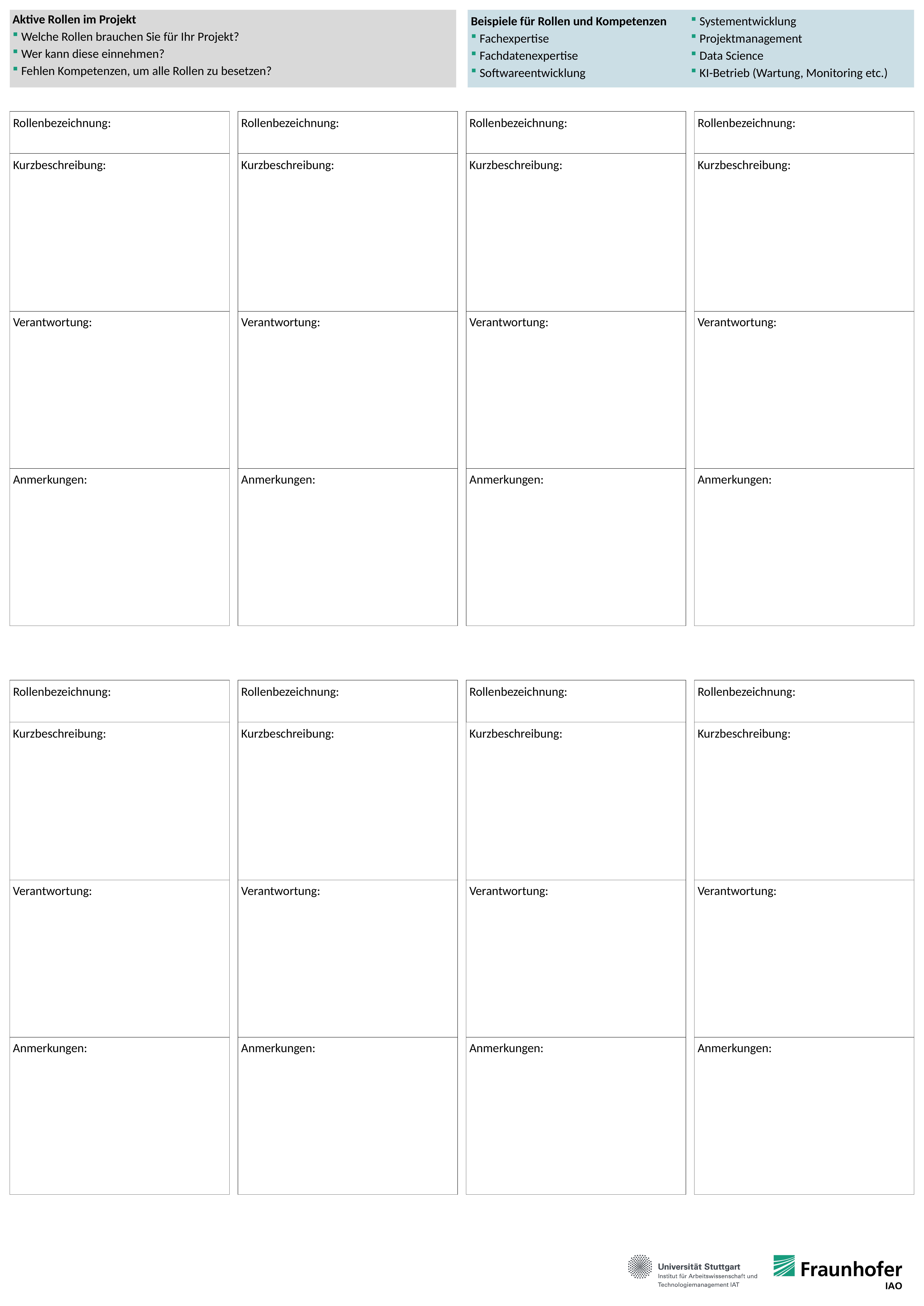

Aktive Rollen im Projekt
Welche Rollen brauchen Sie für Ihr Projekt?
Wer kann diese einnehmen?
Fehlen Kompetenzen, um alle Rollen zu besetzen?
Beispiele für Rollen und Kompetenzen
Fachexpertise
Fachdatenexpertise
Softwareentwicklung
Systementwicklung
Projektmanagement
Data Science
KI-Betrieb (Wartung, Monitoring etc.)
Rollenbezeichnung:
Kurzbeschreibung:
Verantwortung:
Anmerkungen:
Rollenbezeichnung:
Kurzbeschreibung:
Verantwortung:
Anmerkungen:
Rollenbezeichnung:
Kurzbeschreibung:
Verantwortung:
Anmerkungen:
Rollenbezeichnung:
Kurzbeschreibung:
Verantwortung:
Anmerkungen:
Rollenbezeichnung:
Kurzbeschreibung:
Verantwortung:
Anmerkungen:
Rollenbezeichnung:
Kurzbeschreibung:
Verantwortung:
Anmerkungen:
Rollenbezeichnung:
Kurzbeschreibung:
Verantwortung:
Anmerkungen:
Rollenbezeichnung:
Kurzbeschreibung:
Verantwortung:
Anmerkungen: